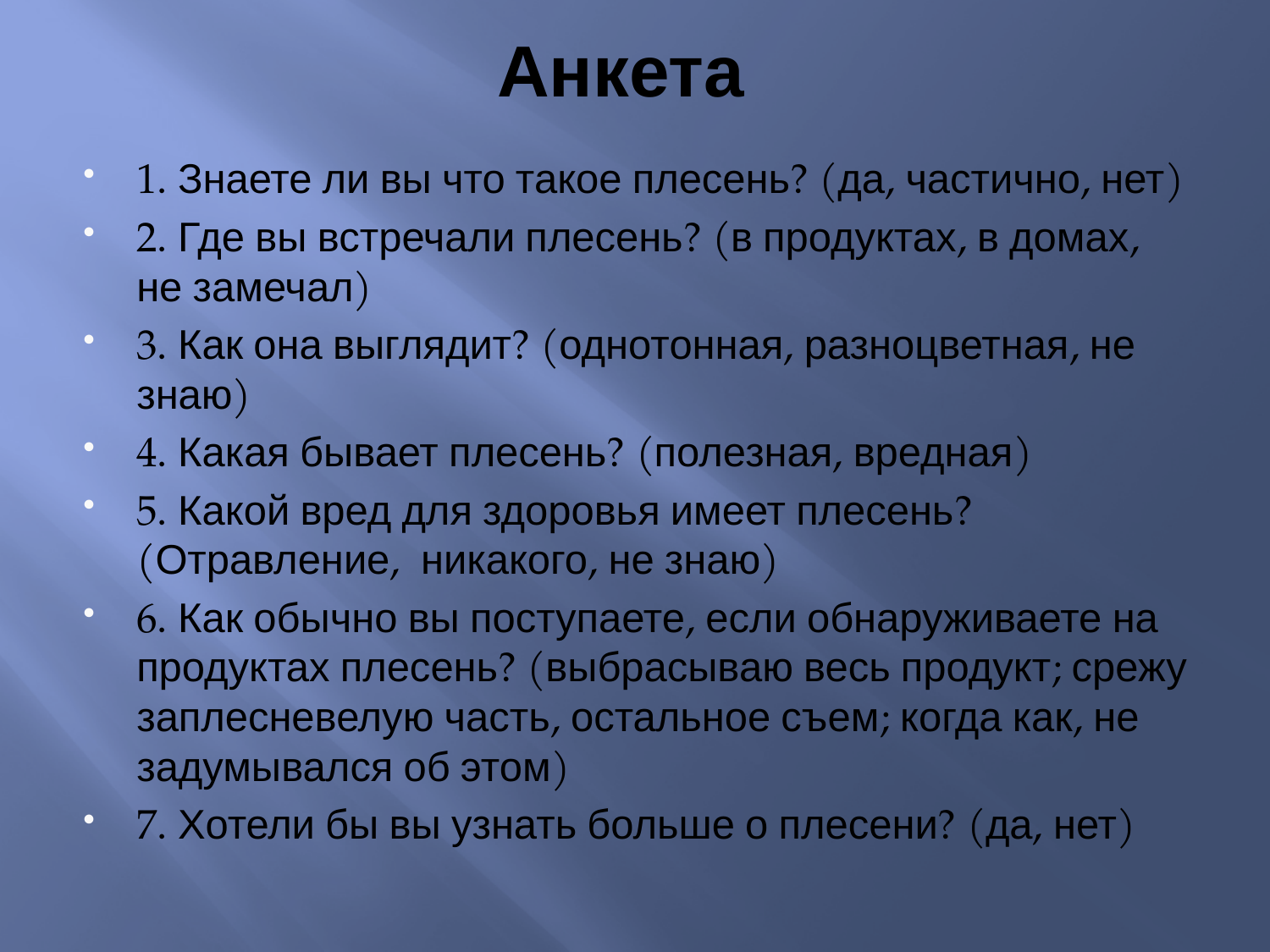

# Анкета
1. Знаете ли вы что такое плесень? (да, частично, нет)
2. Где вы встречали плесень? (в продуктах, в домах, не замечал)
3. Как она выглядит? (однотонная, разноцветная, не знаю)
4. Какая бывает плесень? (полезная, вредная)
5. Какой вред для здоровья имеет плесень? (Отравление,  никакого, не знаю)
6. Как обычно вы поступаете, если обнаруживаете на продуктах плесень? (выбрасываю весь продукт; срежу заплесневелую часть, остальное съем; когда как, не задумывался об этом)
7. Хотели бы вы узнать больше о плесени? (да, нет)